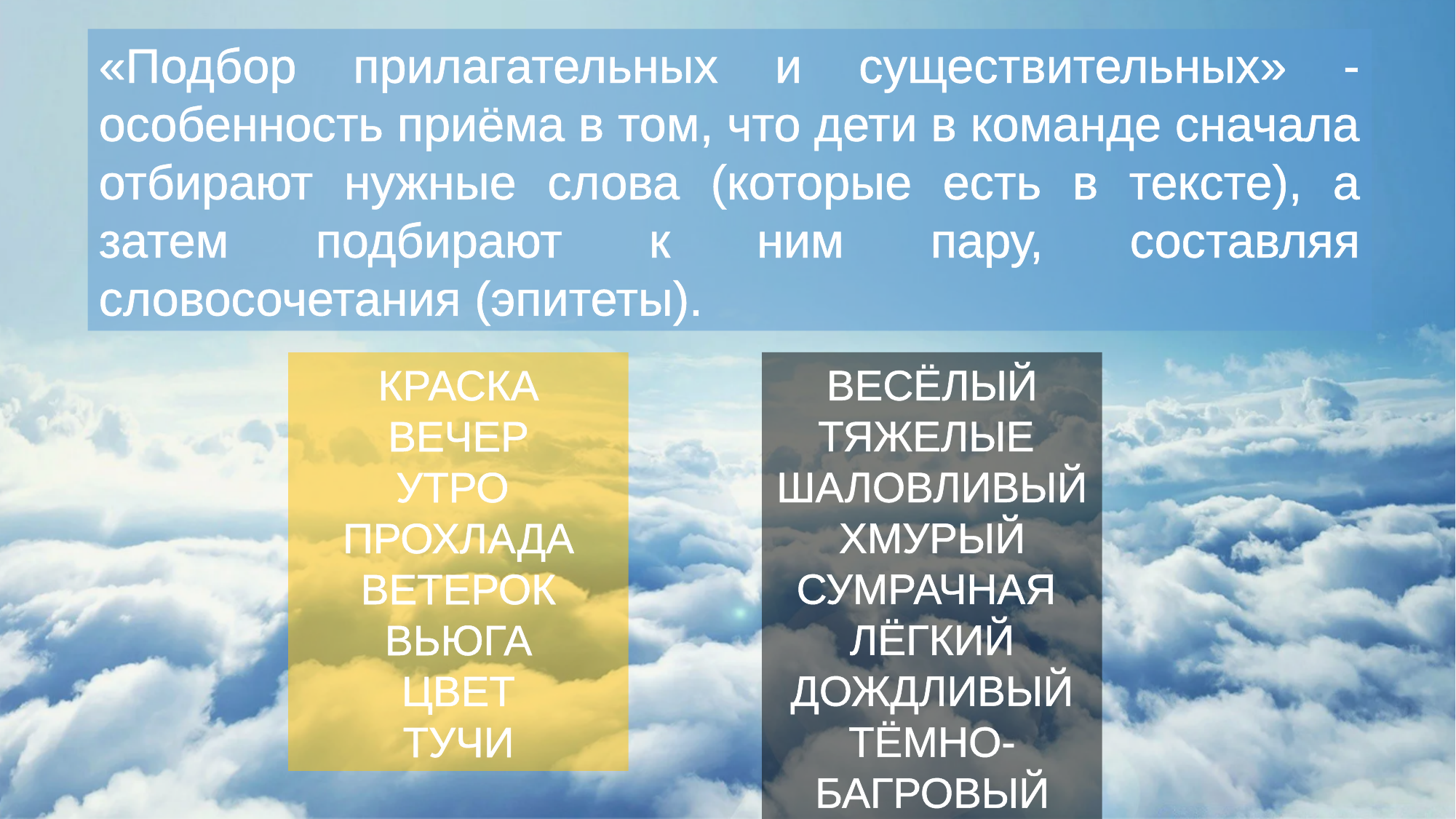

«Подбор прилагательных и существительных» - особенность приёма в том, что дети в команде сначала отбирают нужные слова (которые есть в тексте), а затем подбирают к ним пару, составляя словосочетания (эпитеты).
ВЕСЁЛЫЙ
ТЯЖЕЛЫЕ
ШАЛОВЛИВЫЙ
ХМУРЫЙ
СУМРАЧНАЯ
ЛЁГКИЙ
ДОЖДЛИВЫЙ
ТЁМНО-БАГРОВЫЙ
КРАСКА
ВЕЧЕР
УТРО
ПРОХЛАДА
ВЕТЕРОК
ВЬЮГА
ЦВЕТ
ТУЧИ